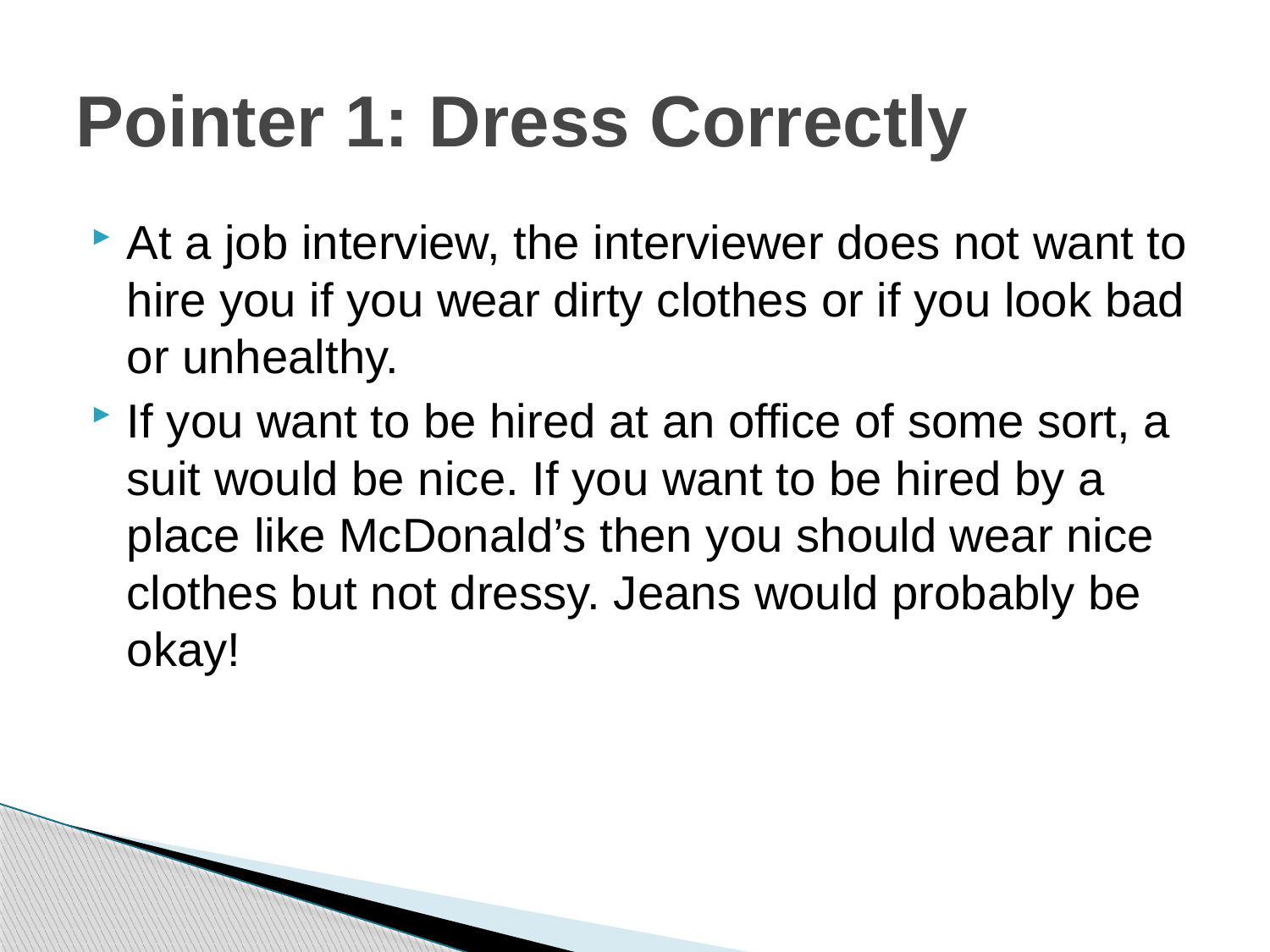

# Pointer 1: Dress Correctly
At a job interview, the interviewer does not want to hire you if you wear dirty clothes or if you look bad or unhealthy.
If you want to be hired at an office of some sort, a suit would be nice. If you want to be hired by a place like McDonald’s then you should wear nice clothes but not dressy. Jeans would probably be okay!